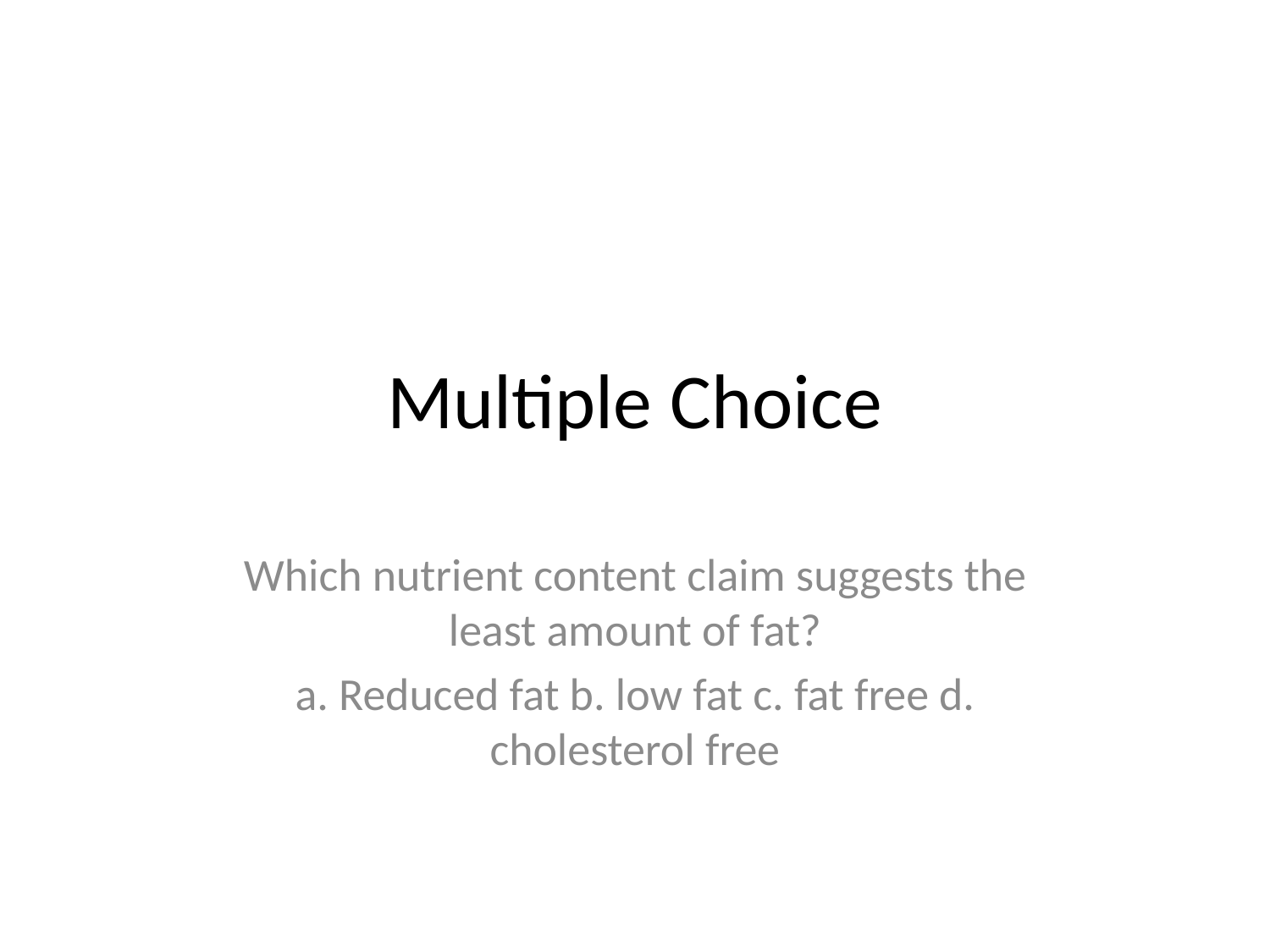

# Multiple Choice
Which nutrient content claim suggests the least amount of fat?
a. Reduced fat b. low fat c. fat free d. cholesterol free